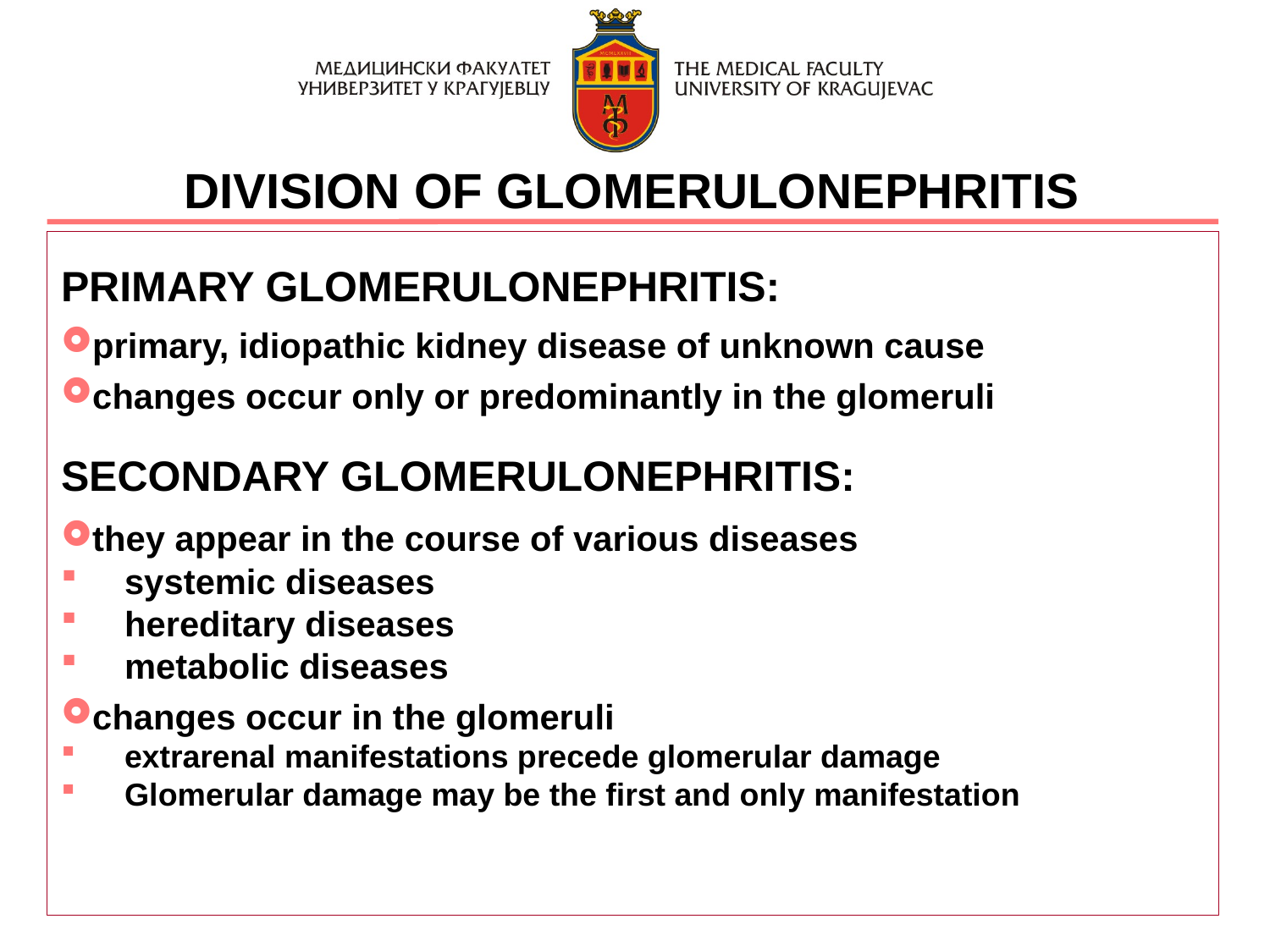

DIVISION OF GLOMERULONEPHRITIS

PRIMARY GLOMERULONEPHRITIS:

primary, idiopathic kidney disease of unknown cause

changes occur only or predominantly in the glomeruli

SECONDARY GLOMERULONEPHRITIS:

they appear in the course of various diseases
systemic diseases
hereditary diseases
metabolic diseases

changes occur in the glomeruli
extrarenal manifestations precede glomerular damage
Glomerular damage may be the first and only manifestation